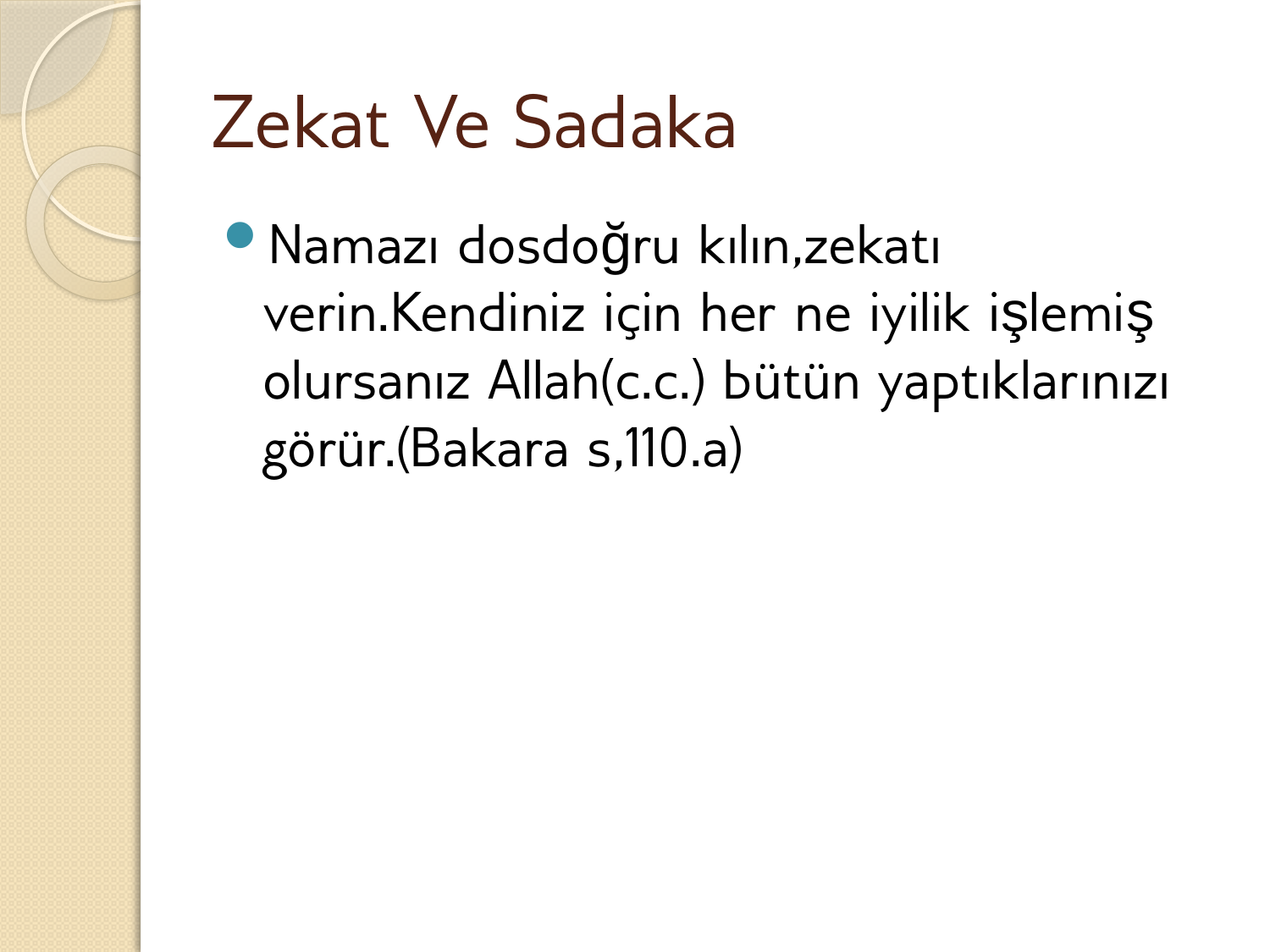

# Zekat Ve Sadaka
Namazı dosdoğru kılın,zekatı verin.Kendiniz için her ne iyilik işlemiş olursanız Allah(c.c.) bütün yaptıklarınızı görür.(Bakara s,110.a)